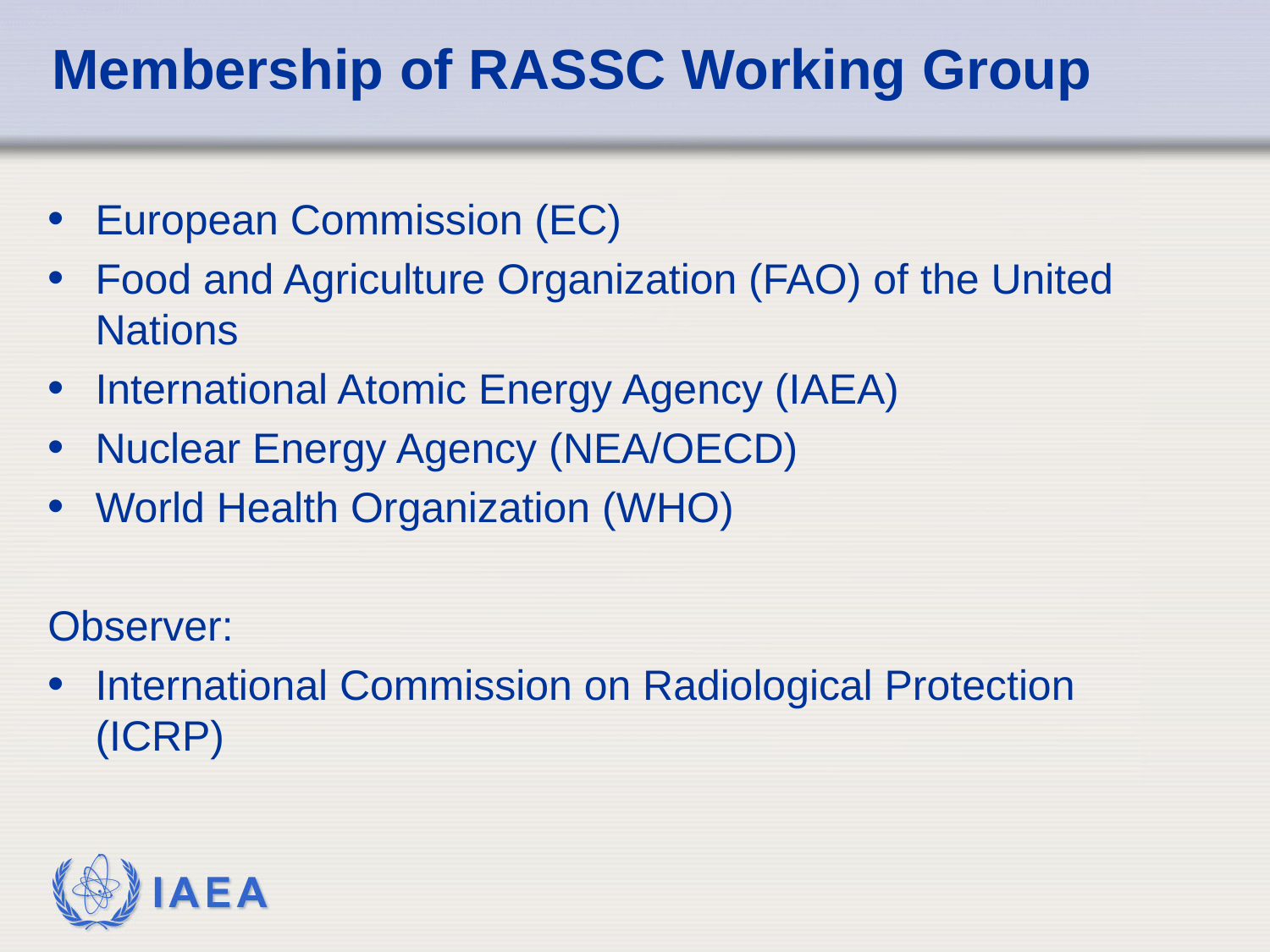

# Membership of RASSC Working Group
European Commission (EC)
Food and Agriculture Organization (FAO) of the United Nations
International Atomic Energy Agency (IAEA)
Nuclear Energy Agency (NEA/OECD)
World Health Organization (WHO)

Observer:
International Commission on Radiological Protection (ICRP)